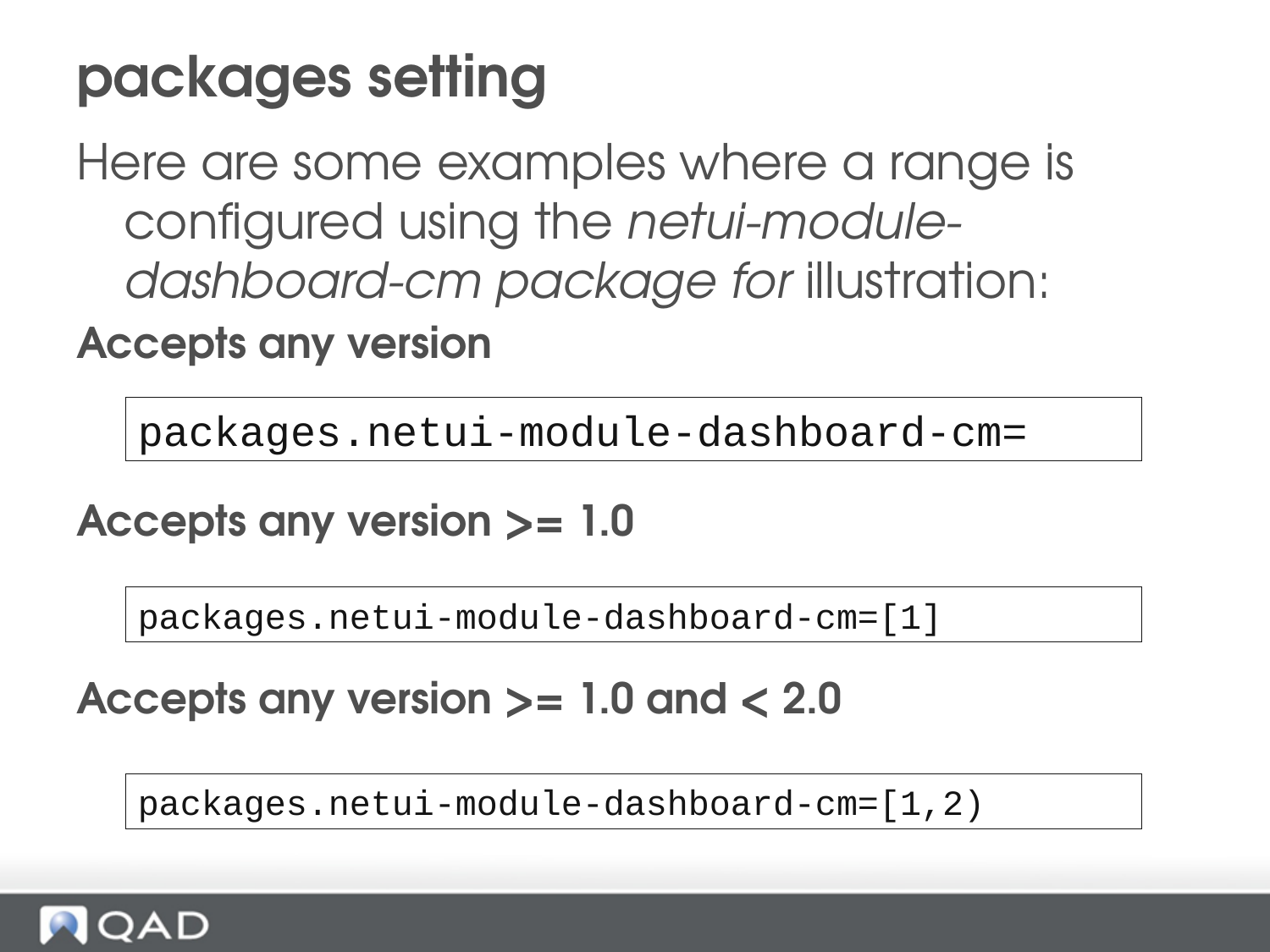

# packages setting
Here are some examples where a range is configured using the netui-module-dashboard-cm package for illustration:
Accepts any version

Accepts any version >= 1.0

Accepts any version >= 1.0 and < 2.0
packages.netui-module-dashboard-cm=
packages.netui-module-dashboard-cm=[1]
packages.netui-module-dashboard-cm=[1,2)